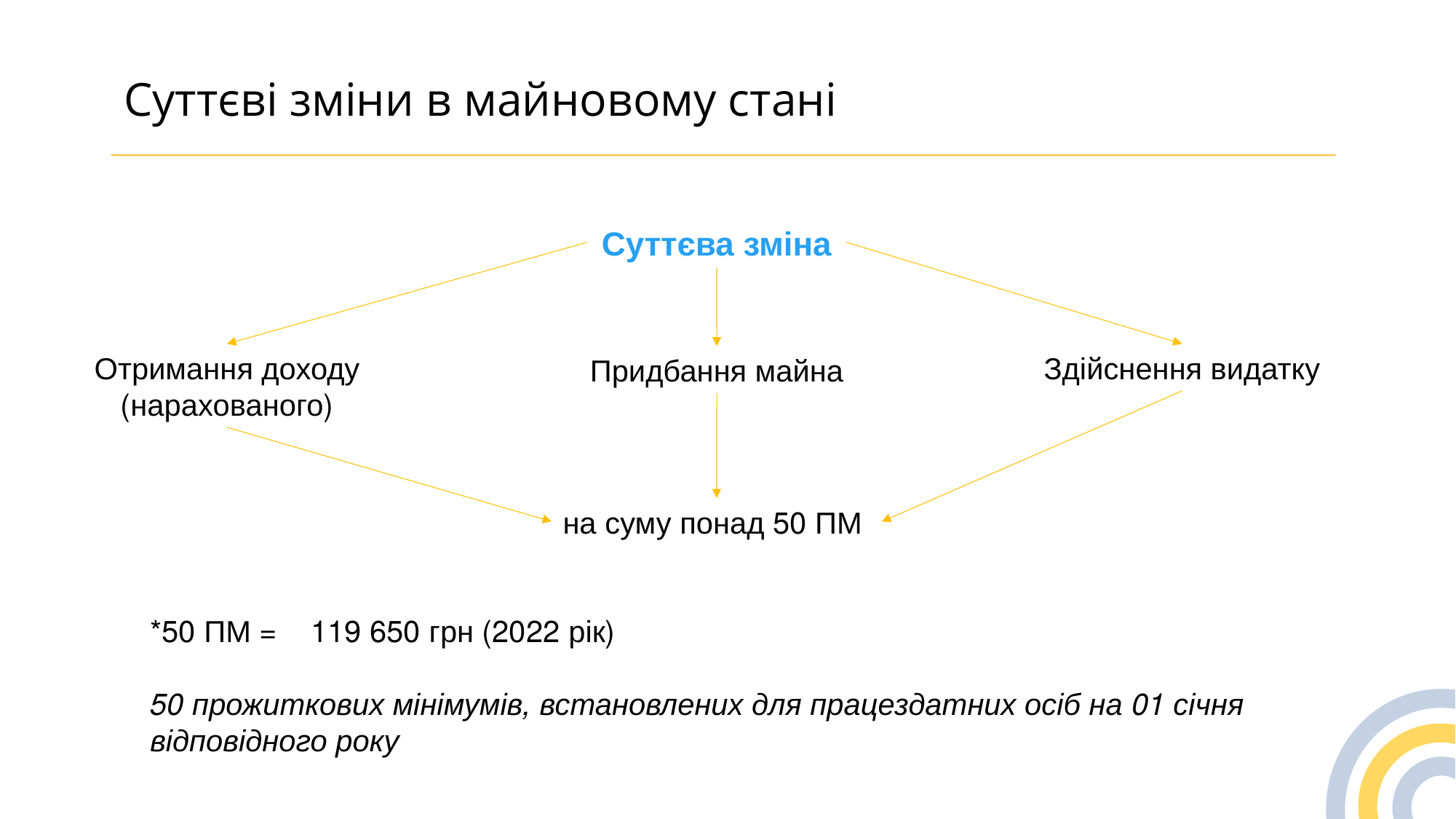

Суттєві зміни в майновому стані
Суттєва зміна
Отримання доходу
(нарахованого)
Здійснення видатку
Придбання майна
на суму понад 50 ПМ
*50 ПМ =    119 650 грн (2022 рік)

50 прожиткових мінімумів, встановлених для працездатних осіб на 01 січня відповідного року